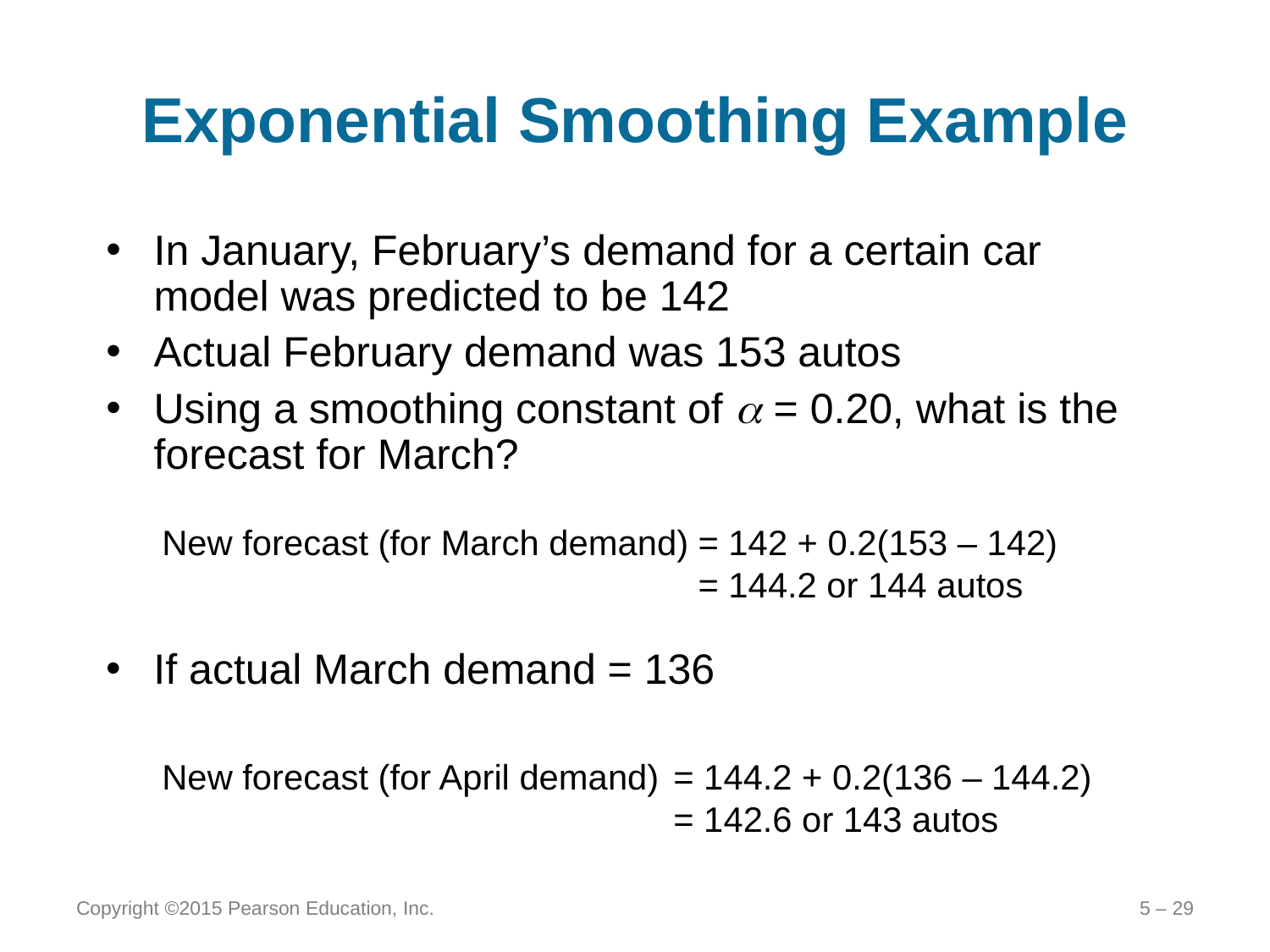

# Exponential Smoothing Example
In January, February’s demand for a certain car model was predicted to be 142
Actual February demand was 153 autos
Using a smoothing constant of α = 0.20, what is the forecast for March?
New forecast (for March demand)	= 142 + 0.2(153 – 142)
	= 144.2 or 144 autos
If actual March demand = 136
New forecast (for April demand)	= 144.2 + 0.2(136 – 144.2)
	= 142.6 or 143 autos
Copyright ©2015 Pearson Education, Inc.
5 – 29